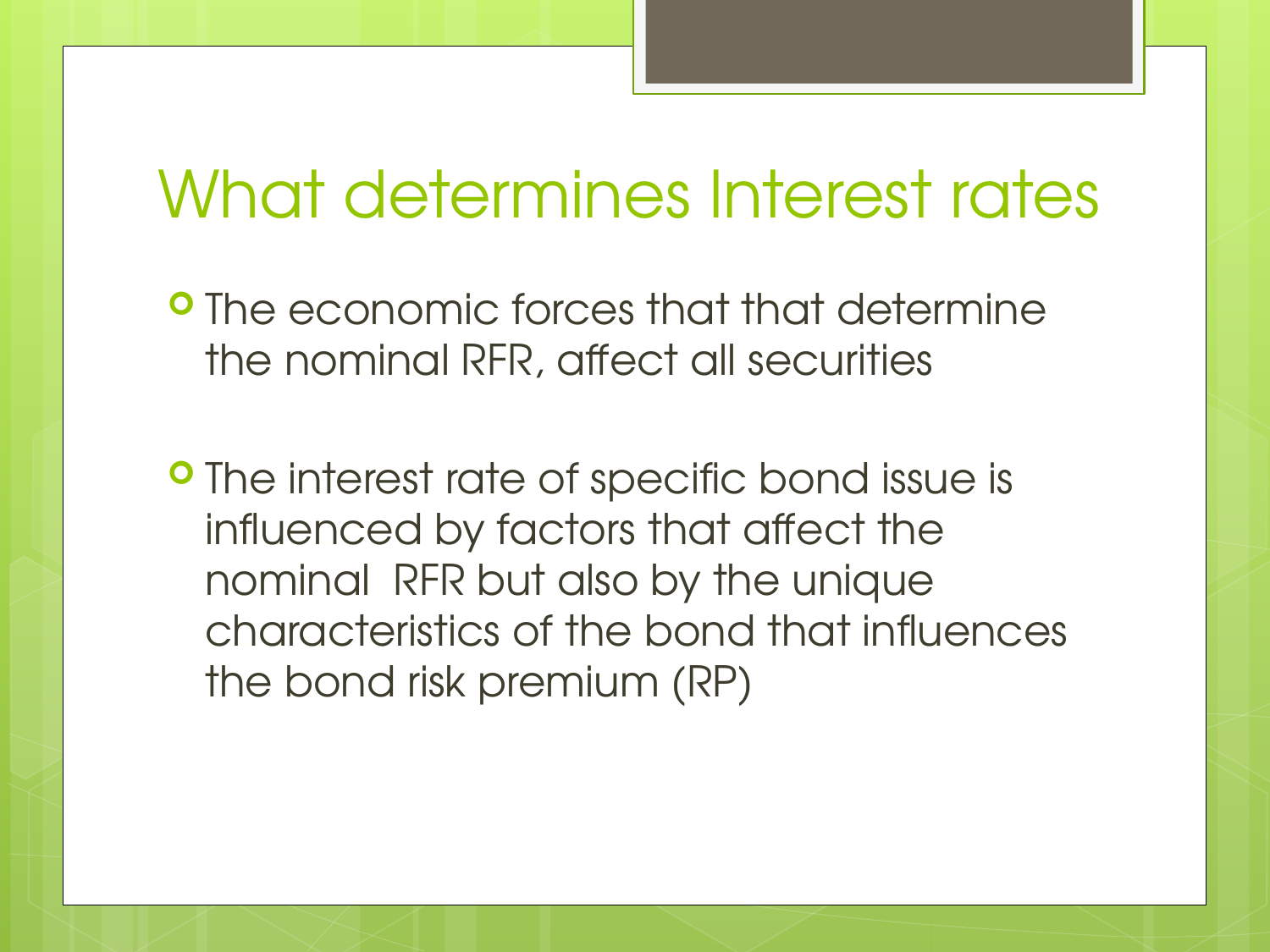

# What determines Interest rates
The economic forces that that determine the nominal RFR, affect all securities

The interest rate of specific bond issue is influenced by factors that affect the nominal  RFR but also by the unique characteristics of the bond that influences the bond risk premium (RP)